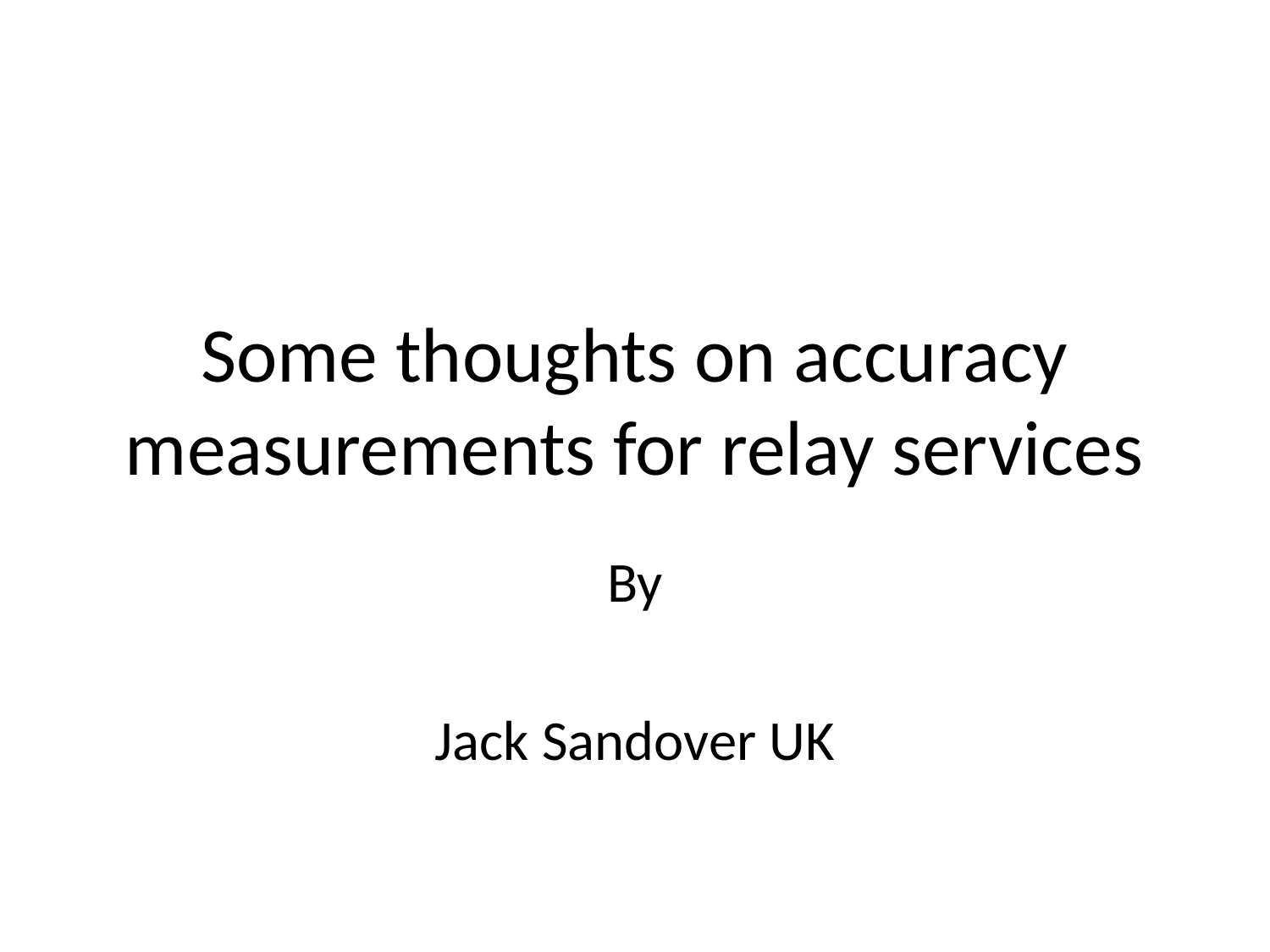

# Some thoughts on accuracy measurements for relay services
By

Jack Sandover UK